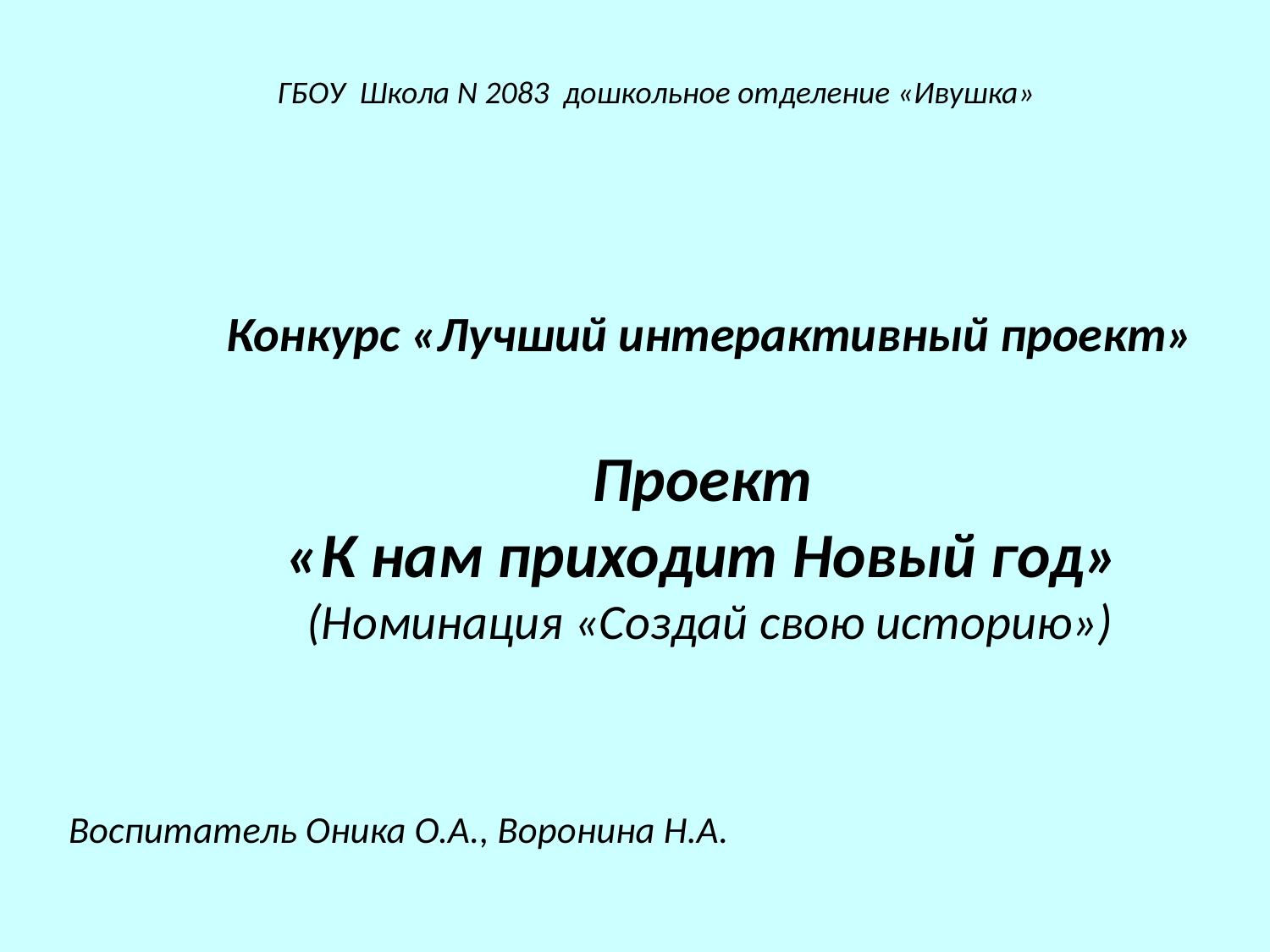

ГБОУ  Школа N 2083  дошкольное отделение «Ивушка»
Конкурс «Лучший интерактивный проект»

Проект
«К нам приходит Новый год»
(Номинация «Создай свою историю»)

Воспитатель Оника О.А., Воронина Н.А.